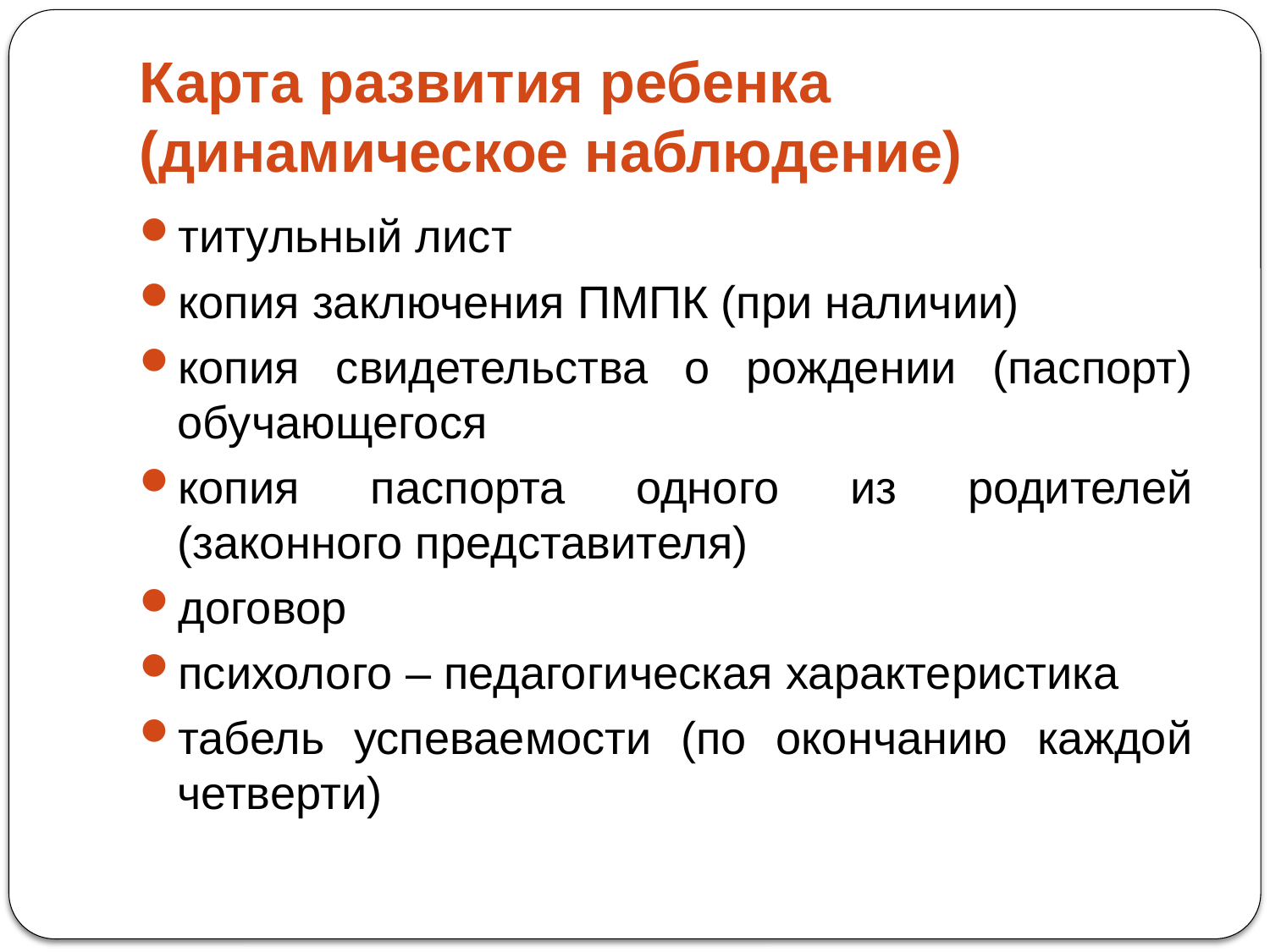

# Карта развития ребенка (динамическое наблюдение)
титульный лист
копия заключения ПМПК (при наличии)
копия свидетельства о рождении (паспорт) обучающегося
копия паспорта одного из родителей (законного представителя)
договор
психолого – педагогическая характеристика
табель успеваемости (по окончанию каждой четверти)